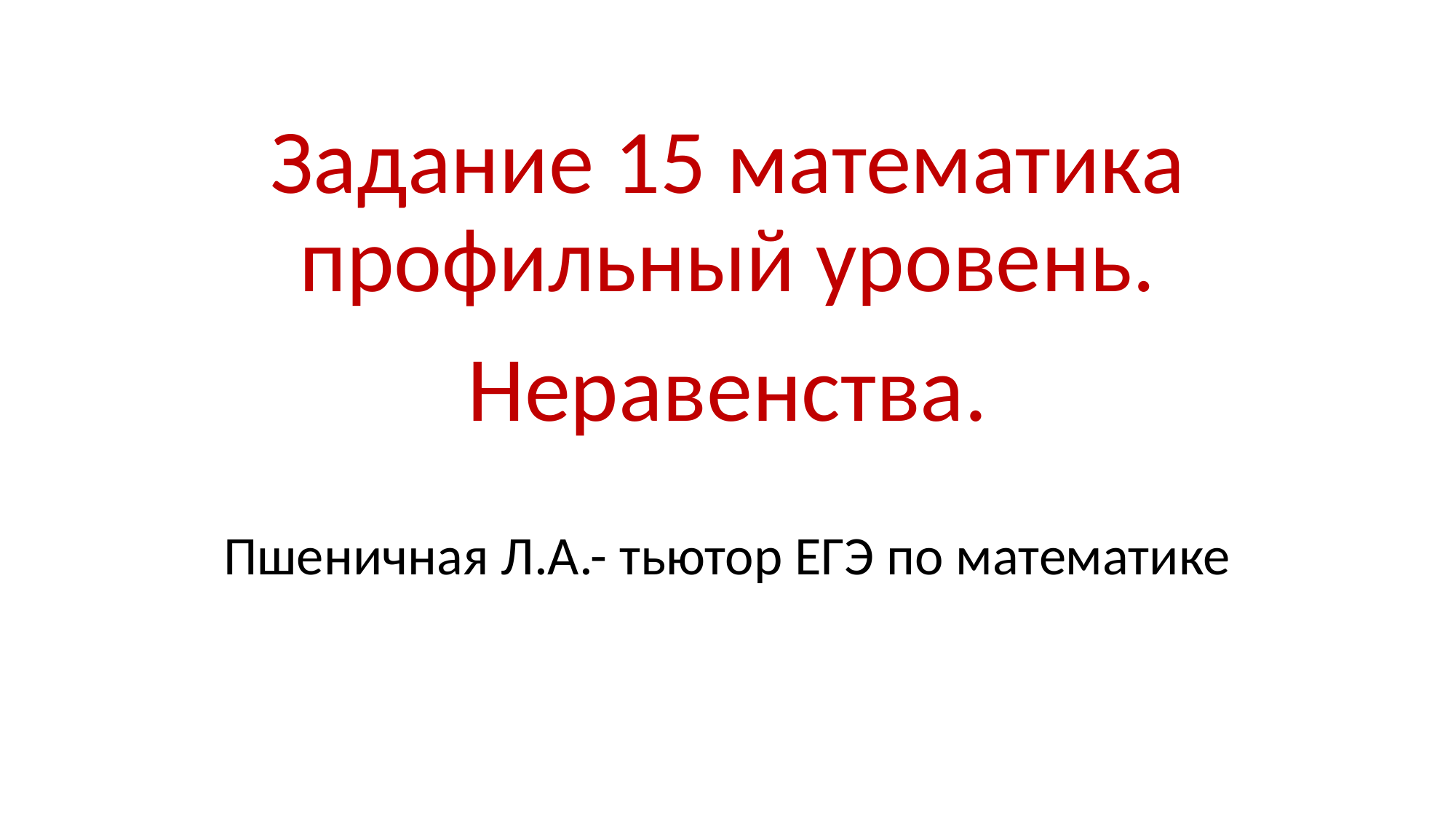

# Задание 15 математика профильный уровень.
Неравенства.

Пшеничная Л.А.- тьютор ЕГЭ по математике